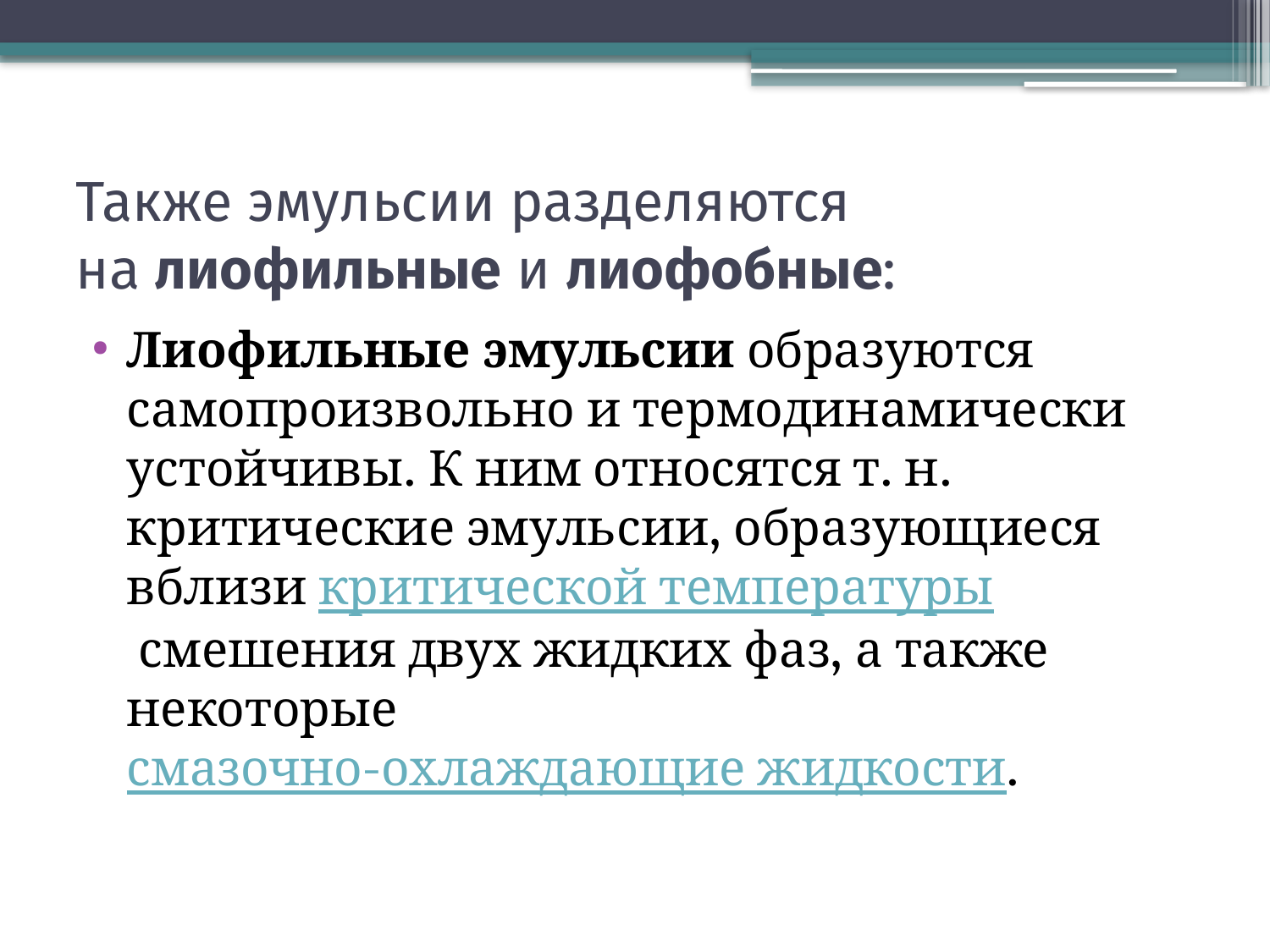

# Также эмульсии разделяются на лиофильные и лиофобные:
Лиофильные эмульсии образуются самопроизвольно и термодинамически устойчивы. К ним относятся т. н. критические эмульсии, образующиеся вблизи критической температуры смешения двух жидких фаз, а также некоторые смазочно-охлаждающие жидкости.